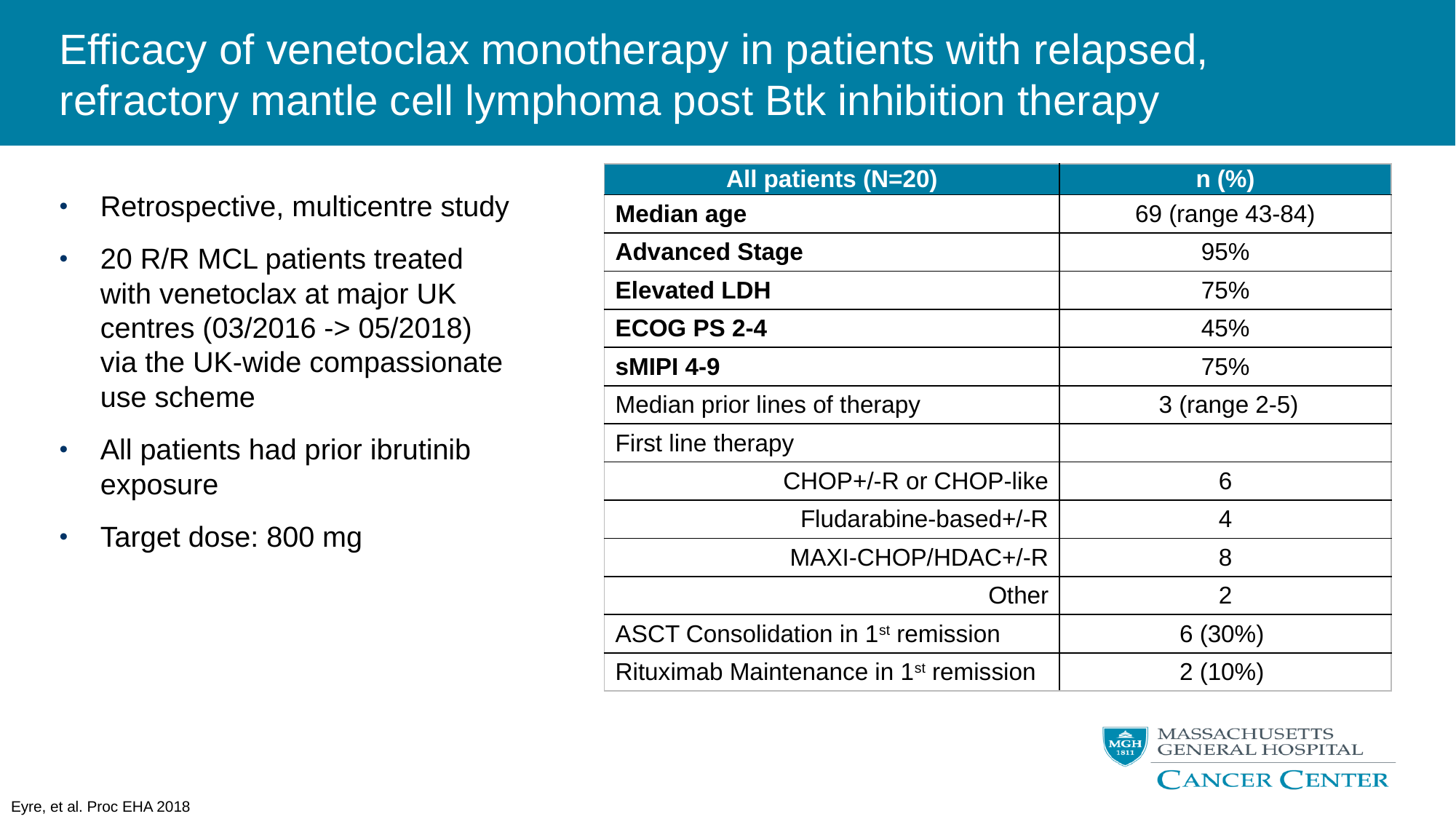

# Efficacy of venetoclax monotherapy in patients with relapsed, refractory mantle cell lymphoma post Btk inhibition therapy
| All patients (N=20) | n (%) |
| --- | --- |
| Median age | 69 (range 43-84) |
| Advanced Stage | 95% |
| Elevated LDH | 75% |
| ECOG PS 2-4 | 45% |
| sMIPI 4-9 | 75% |
| Median prior lines of therapy | 3 (range 2-5) |
| First line therapy |  |
| CHOP+/-R or CHOP-like | 6 |
| Fludarabine-based+/-R | 4 |
| MAXI-CHOP/HDAC+/-R | 8 |
| Other | 2 |
| ASCT Consolidation in 1st remission | 6 (30%) |
| Rituximab Maintenance in 1st remission | 2 (10%) |
Retrospective, multicentre study
20 R/R MCL patients treated with venetoclax at major UK centres (03/2016 -> 05/2018) via the UK-wide compassionate use scheme
All patients had prior ibrutinib exposure
Target dose: 800 mg

Eyre, et al. Proc EHA 2018